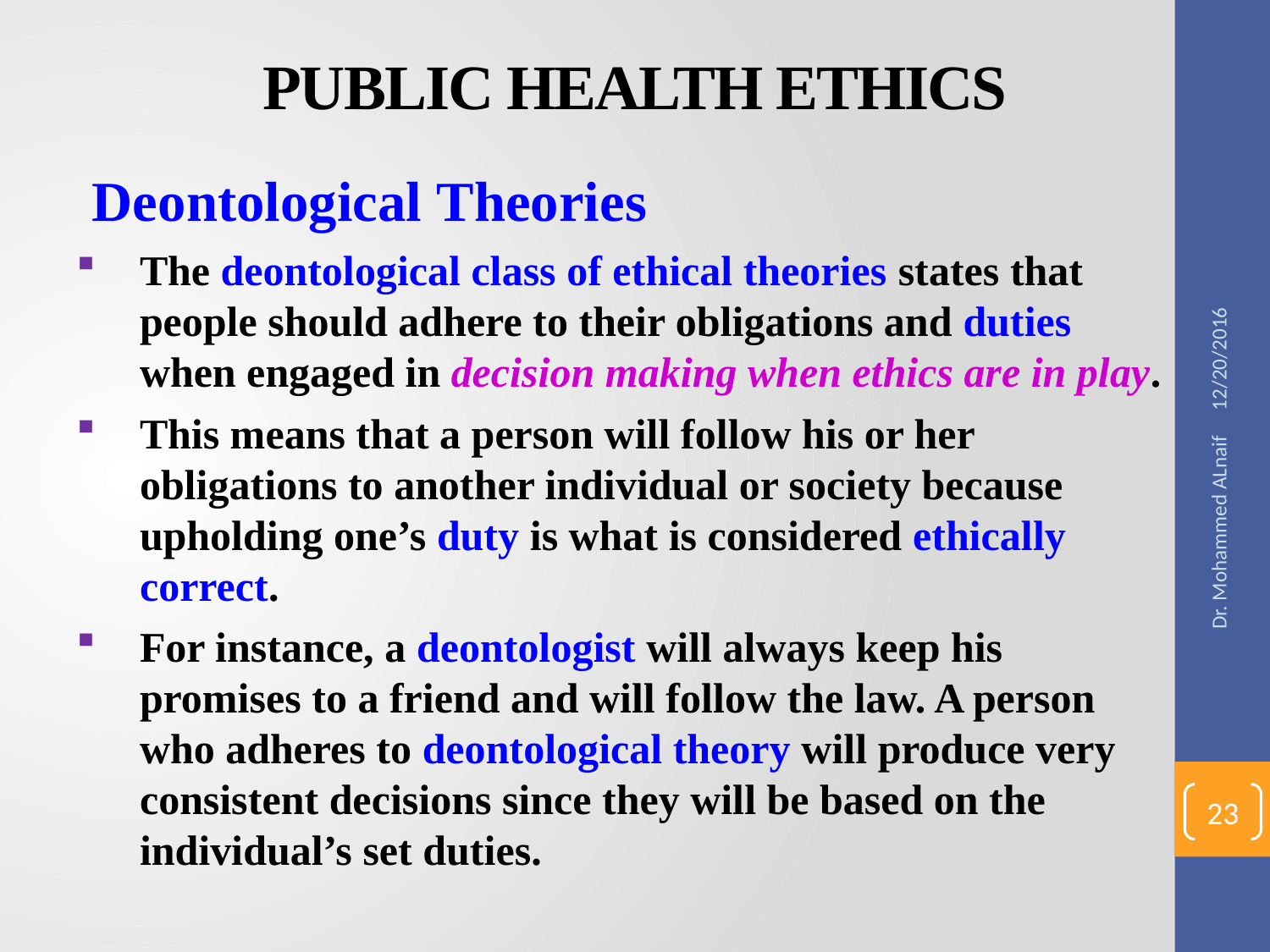

# PUBLIC HEALTH ETHICS
Deontological Theories
The deontological class of ethical theories states that people should adhere to their obligations and duties when engaged in decision making when ethics are in play.
This means that a person will follow his or her obligations to another individual or society because upholding one’s duty is what is considered ethically correct.
For instance, a deontologist will always keep his promises to a friend and will follow the law. A person who adheres to deontological theory will produce very consistent decisions since they will be based on the individual’s set duties.
12/20/2016
Dr. Mohammed ALnaif
23